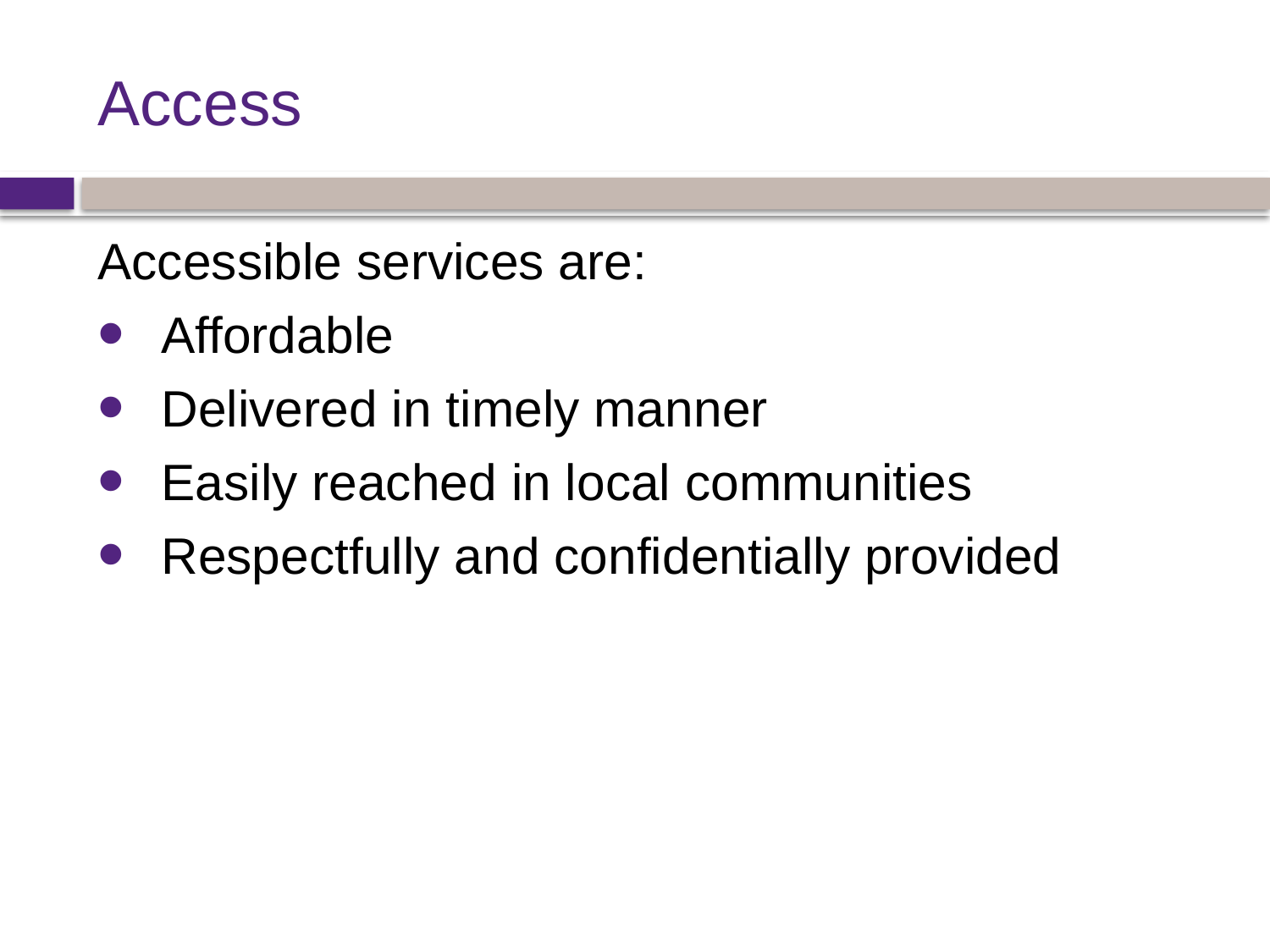

# Access
Accessible services are:
Affordable
Delivered in timely manner
Easily reached in local communities
Respectfully and confidentially provided